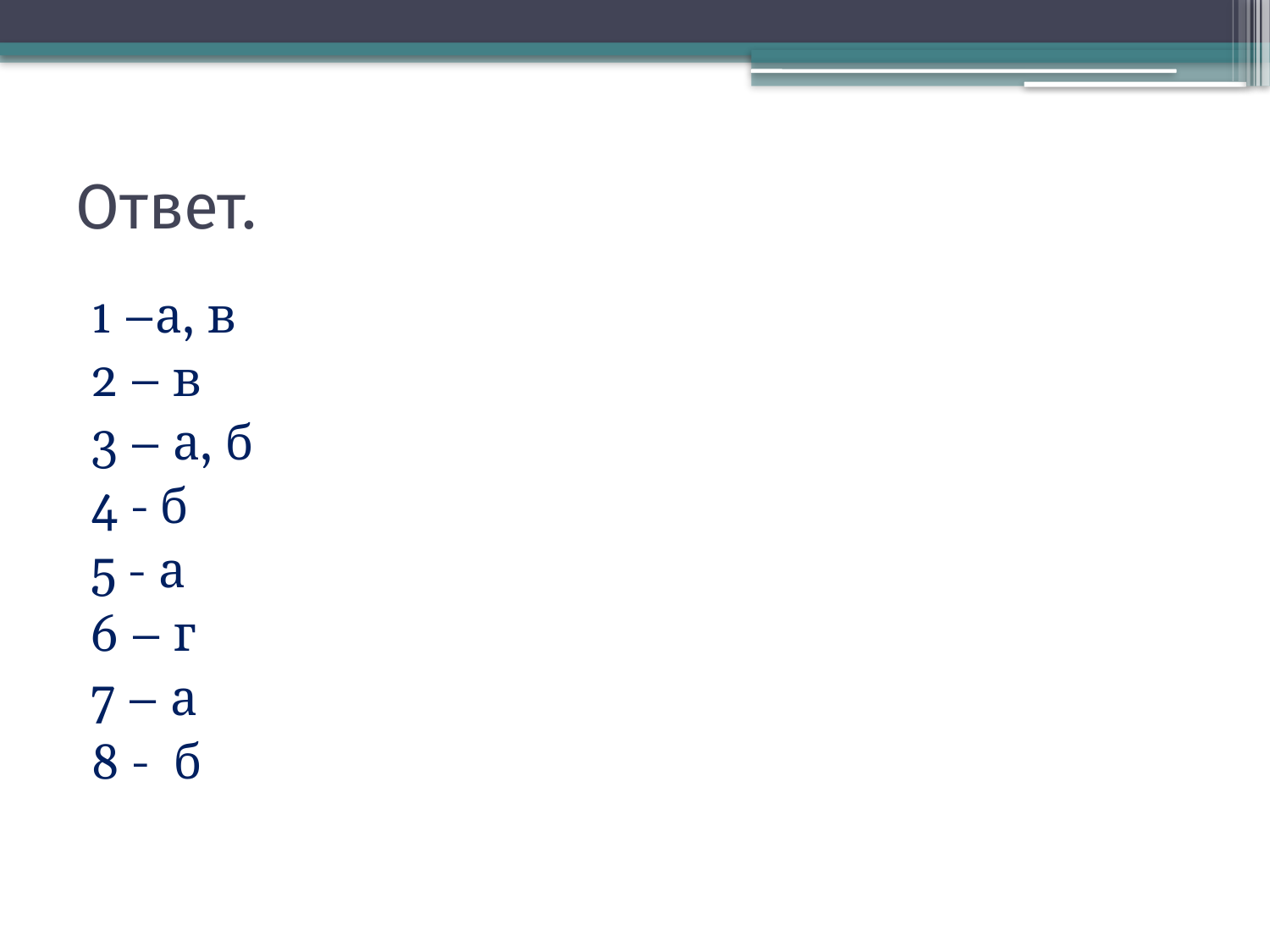

# Ответ.
1 –а, в
2 – в
3 – а, б
4 - б
5 - а
6 – г
7 – а
8 -  б